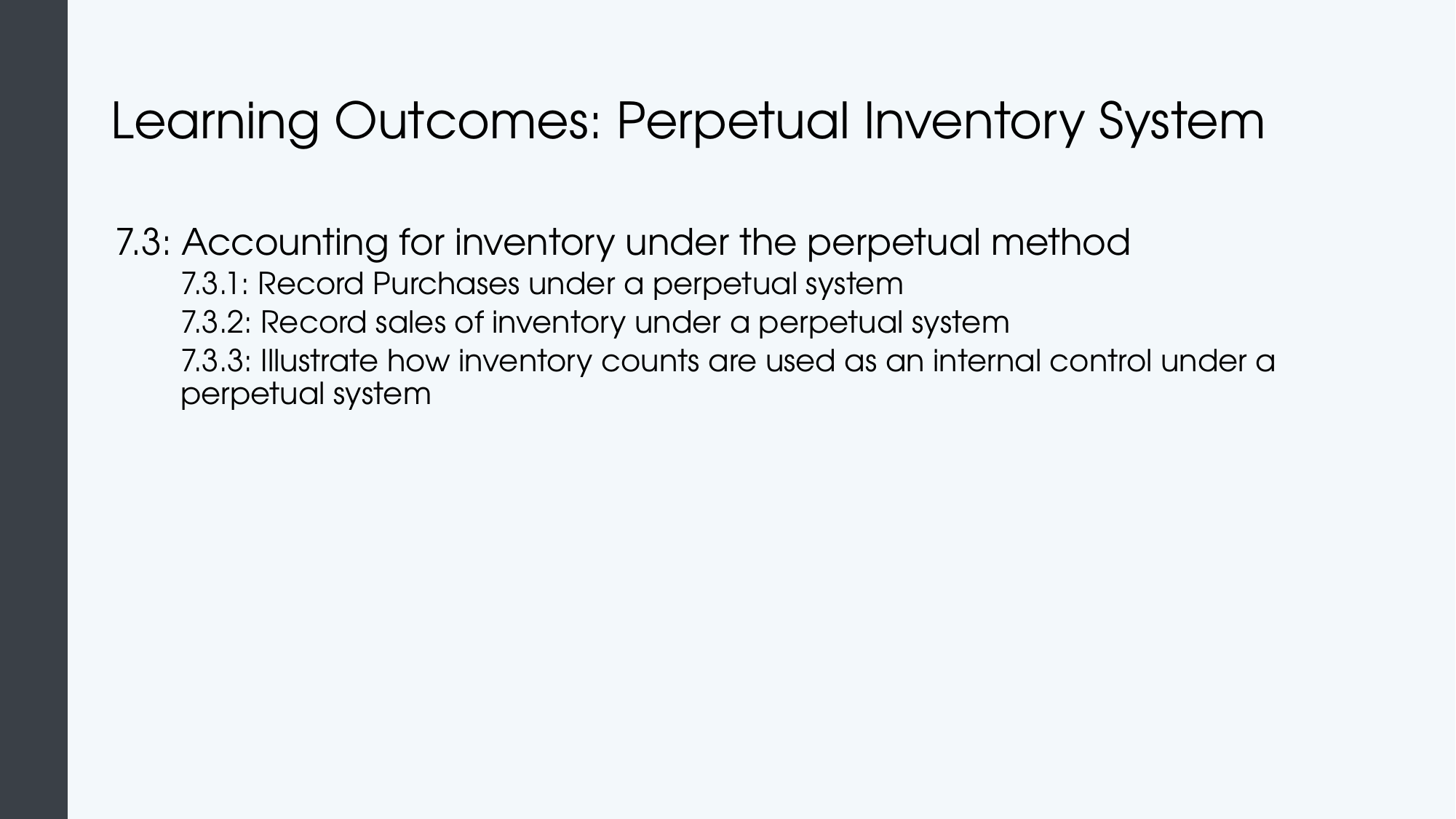

# Learning Outcomes: Perpetual Inventory System
7.3: Accounting for inventory under the perpetual method
7.3.1: Record Purchases under a perpetual system
7.3.2: Record sales of inventory under a perpetual system
7.3.3: Illustrate how inventory counts are used as an internal control under a perpetual system